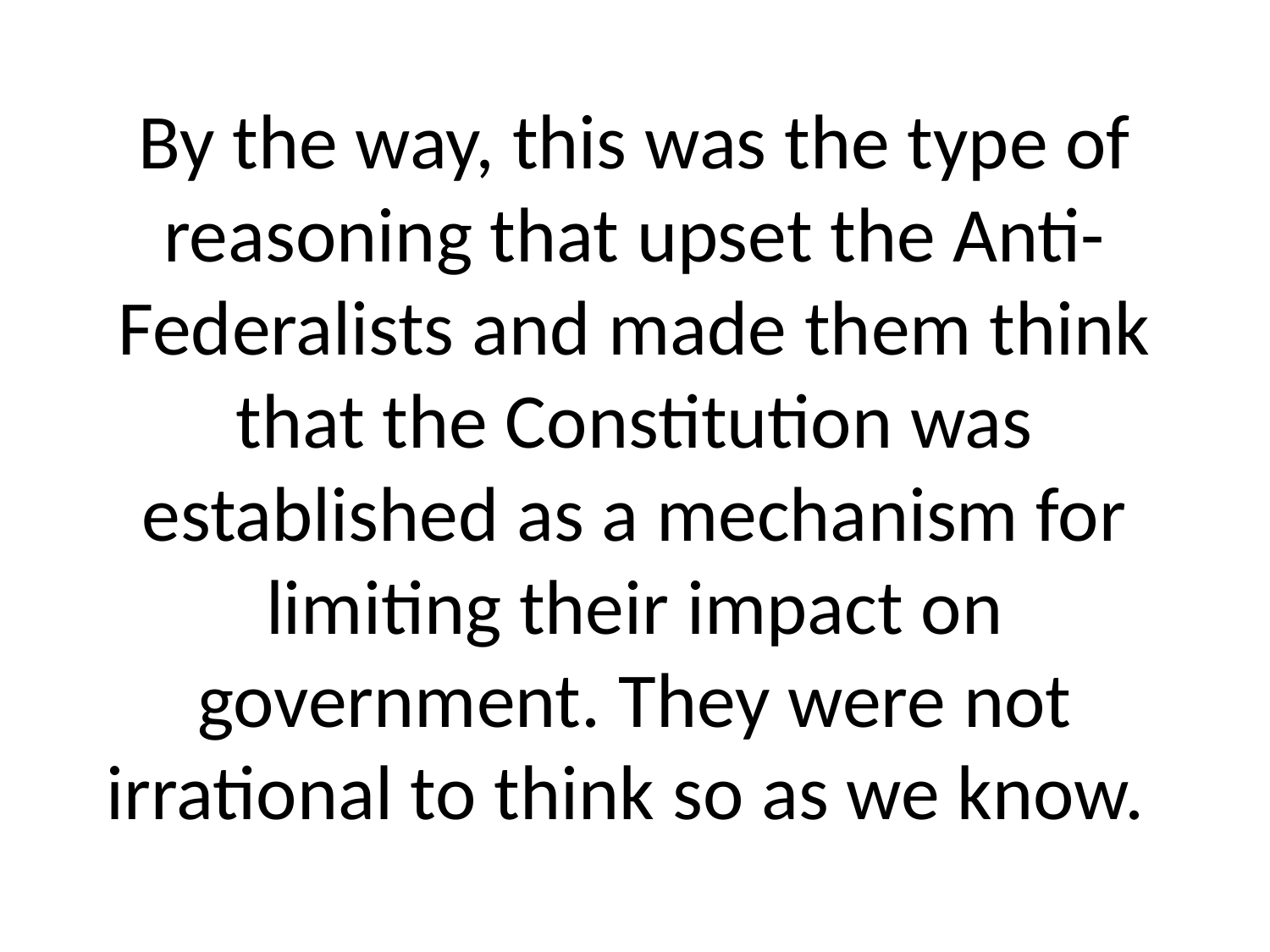

# By the way, this was the type of reasoning that upset the Anti-Federalists and made them think that the Constitution was established as a mechanism for limiting their impact on government. They were not irrational to think so as we know.